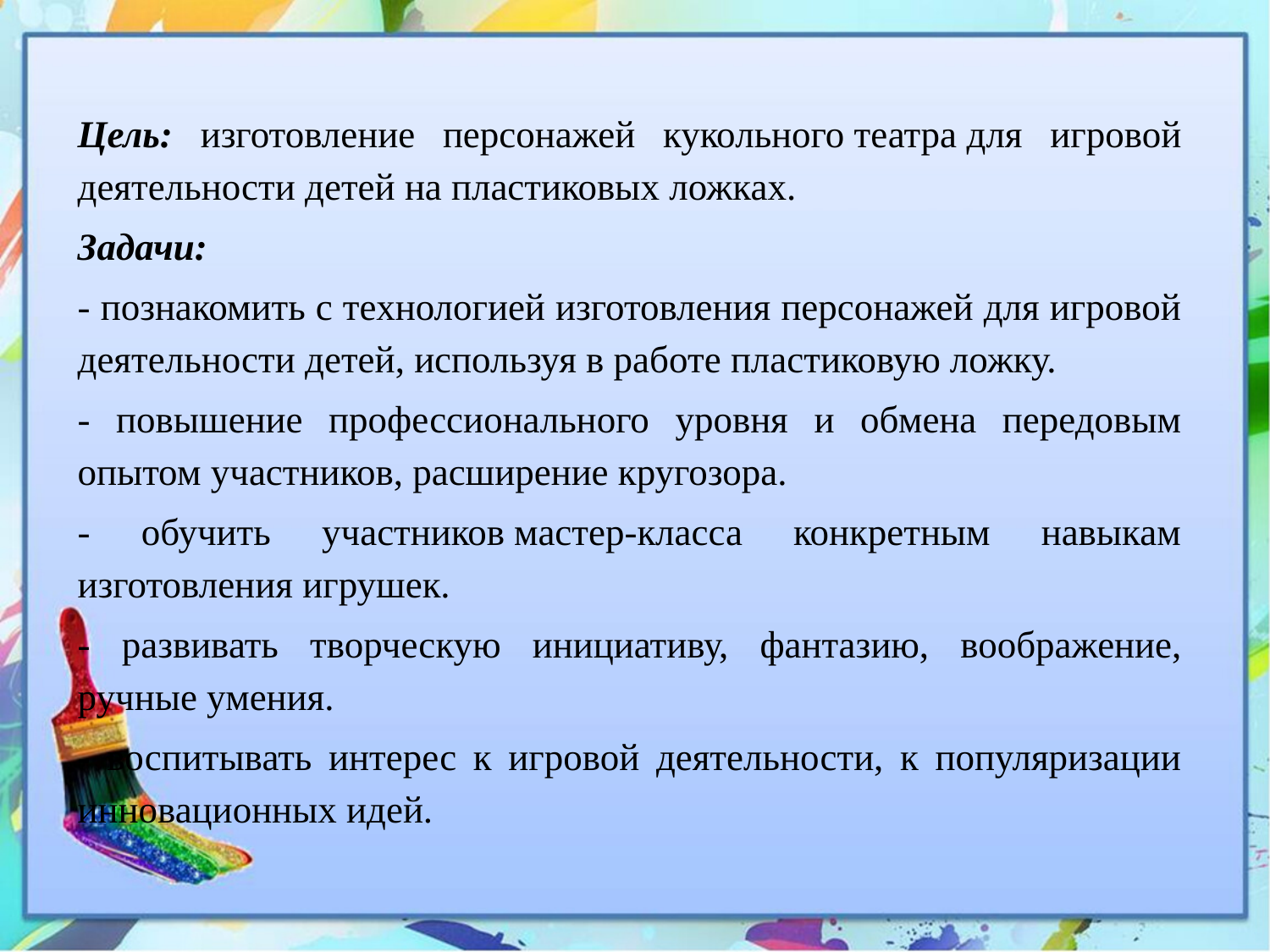

Цель: изготовление персонажей кукольного театра для игровой деятельности детей на пластиковых ложках.
Задачи:
- познакомить с технологией изготовления персонажей для игровой деятельности детей, используя в работе пластиковую ложку.
- повышение профессионального уровня и обмена передовым опытом участников, расширение кругозора.
- обучить участников мастер-класса конкретным навыкам изготовления игрушек.
- развивать творческую инициативу, фантазию, воображение, ручные умения.
- воспитывать интерес к игровой деятельности, к популяризации инновационных идей.